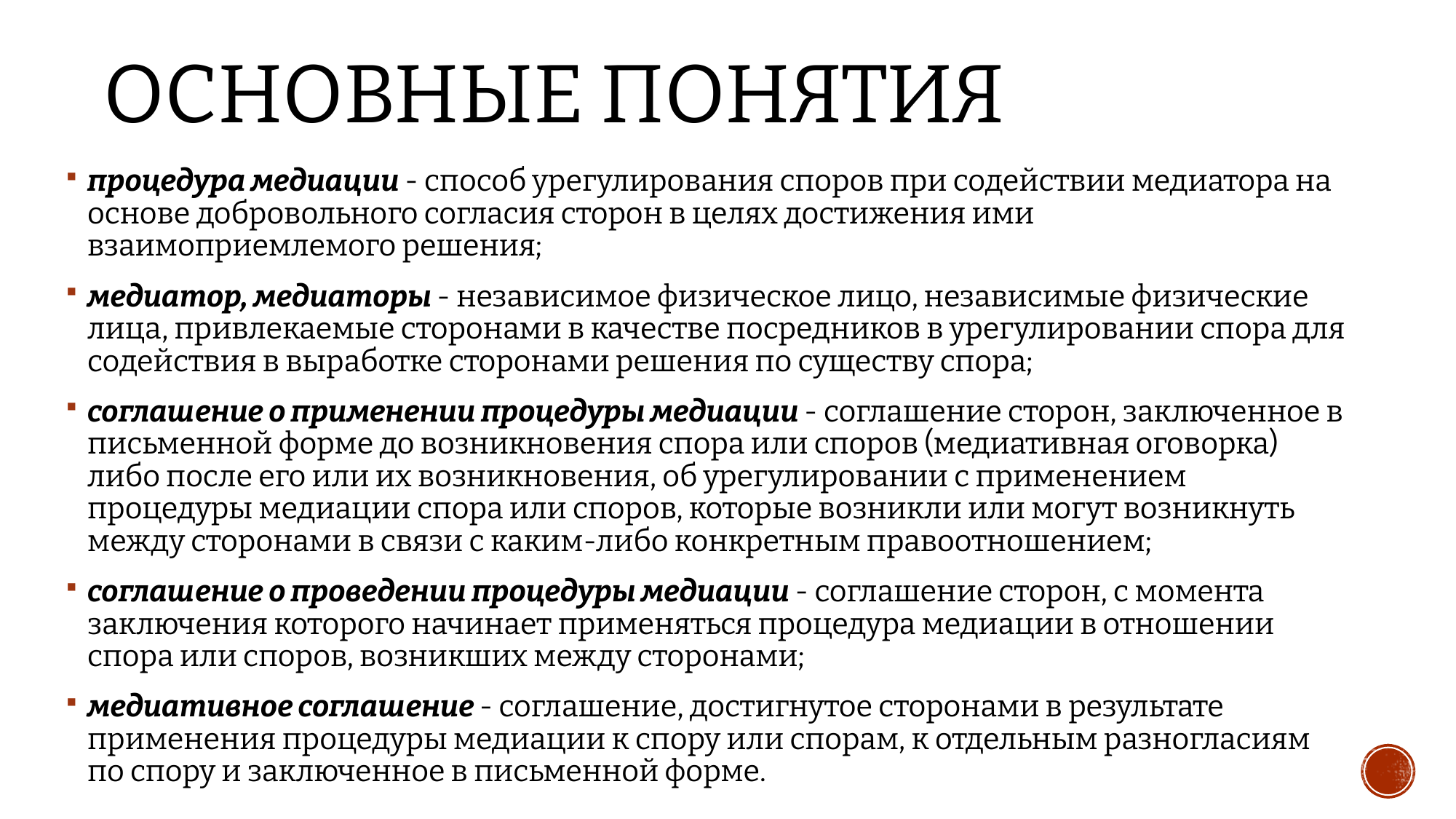

# Основные понятия
процедура медиации - способ урегулирования споров при содействии медиатора на основе добровольного согласия сторон в целях достижения ими взаимоприемлемого решения;
медиатор, медиаторы - независимое физическое лицо, независимые физические лица, привлекаемые сторонами в качестве посредников в урегулировании спора для содействия в выработке сторонами решения по существу спора;
соглашение о применении процедуры медиации - соглашение сторон, заключенное в письменной форме до возникновения спора или споров (медиативная оговорка) либо после его или их возникновения, об урегулировании с применением процедуры медиации спора или споров, которые возникли или могут возникнуть между сторонами в связи с каким-либо конкретным правоотношением;
соглашение о проведении процедуры медиации - соглашение сторон, с момента заключения которого начинает применяться процедура медиации в отношении спора или споров, возникших между сторонами;
медиативное соглашение - соглашение, достигнутое сторонами в результате применения процедуры медиации к спору или спорам, к отдельным разногласиям по спору и заключенное в письменной форме.